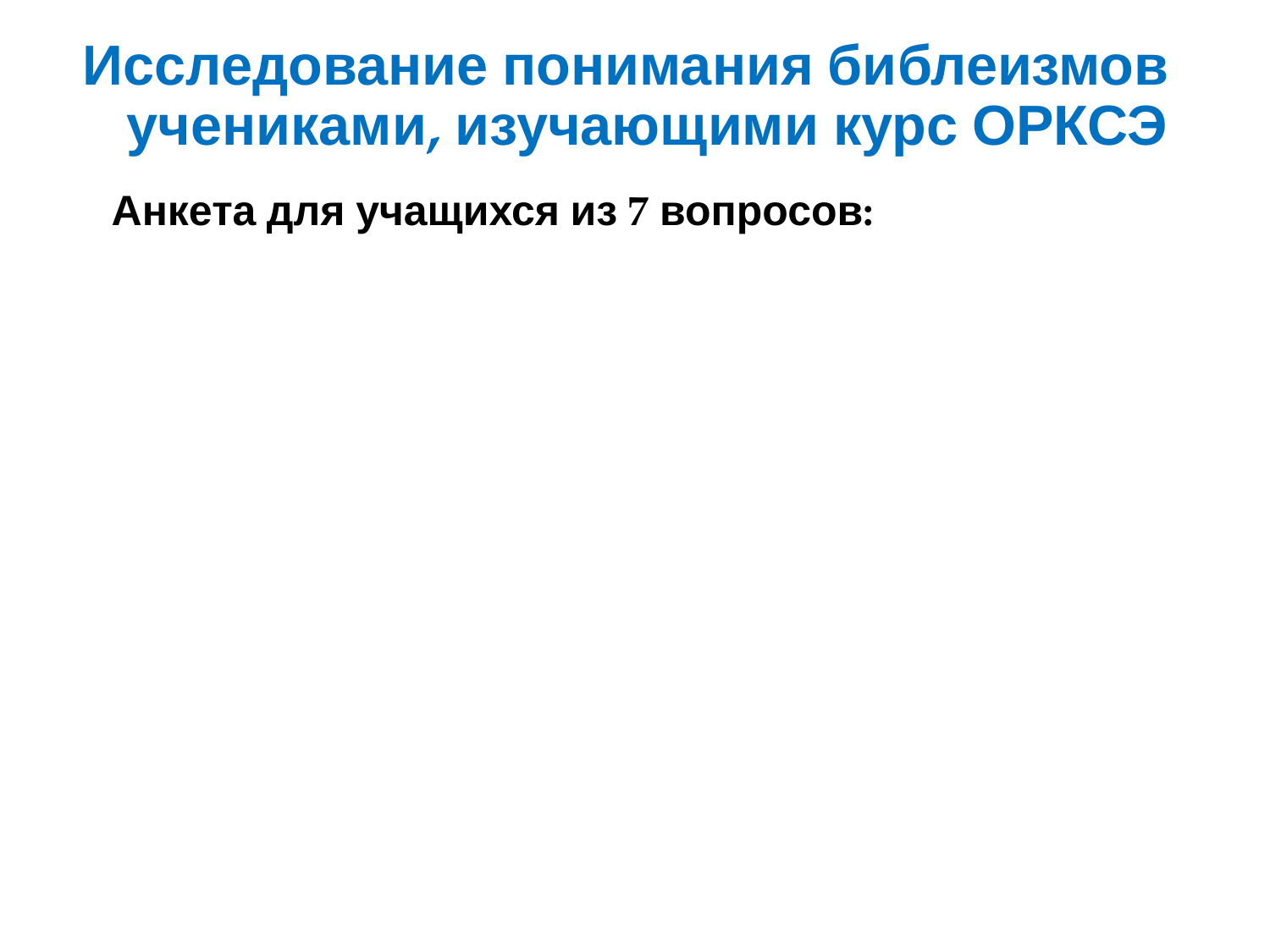

Исследование понимания библеизмов    учениками, изучающими курс ОРКСЭ

Анкета для учащихся из 7 вопросов:
1. Можете ли вы назвать самую известную в мире книгу?
Как вы понимаете значения этих выражений:
2. Кто с мечом к нам придет, от меча погибнет
3. Всемирный потоп
4. 30 серебренников
5. Я умываю руки
6. Волк в овечьей шкуре
7. Хам.